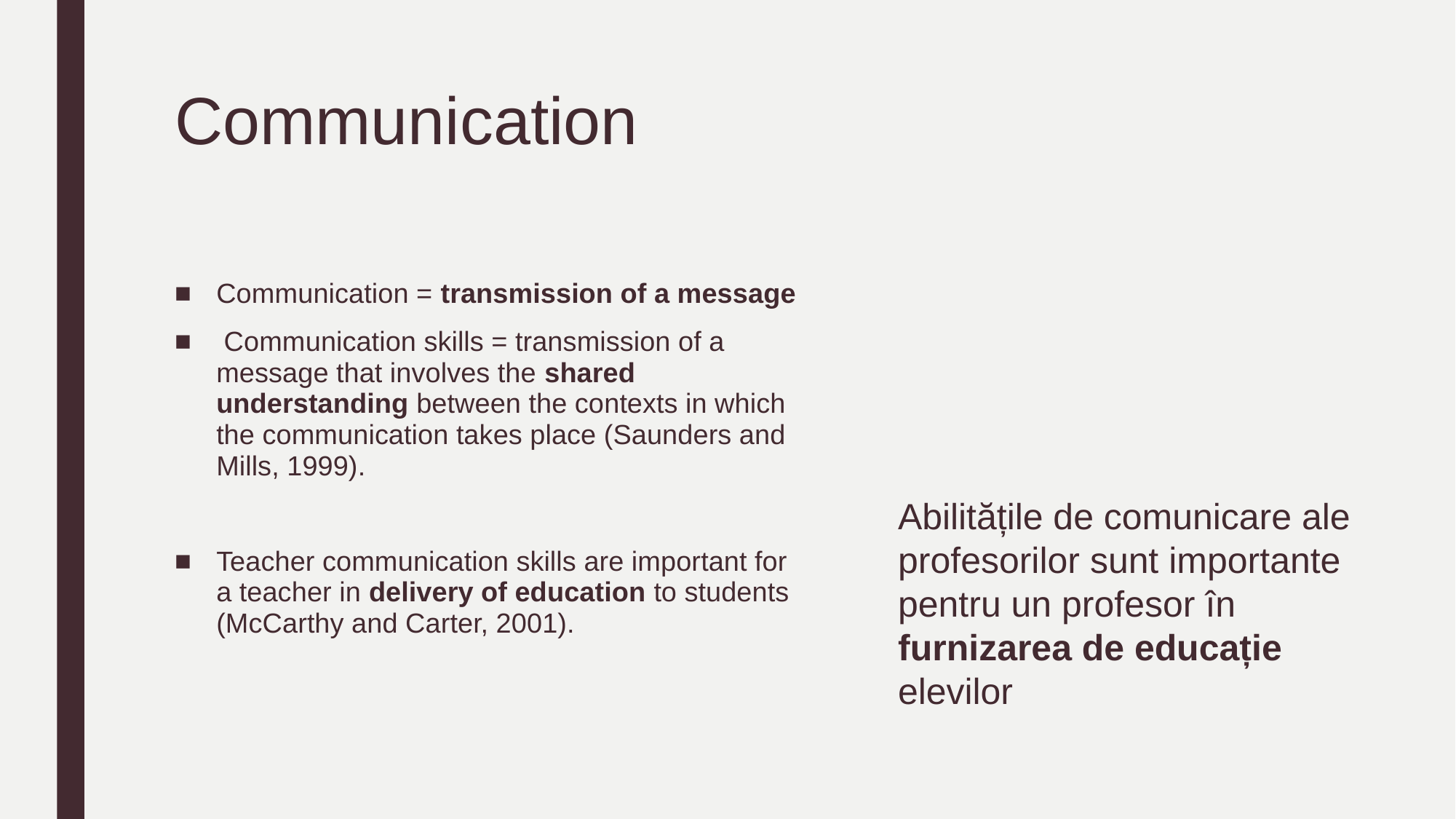

# Communication
Communication = transmission of a message
 Communication skills = transmission of a message that involves the shared understanding between the contexts in which the communication takes place (Saunders and Mills, 1999).

Teacher communication skills are important for a teacher in delivery of education to students
(McCarthy and Carter, 2001).
Abilitățile de comunicare ale profesorilor sunt importante pentru un profesor în furnizarea de educație elevilor